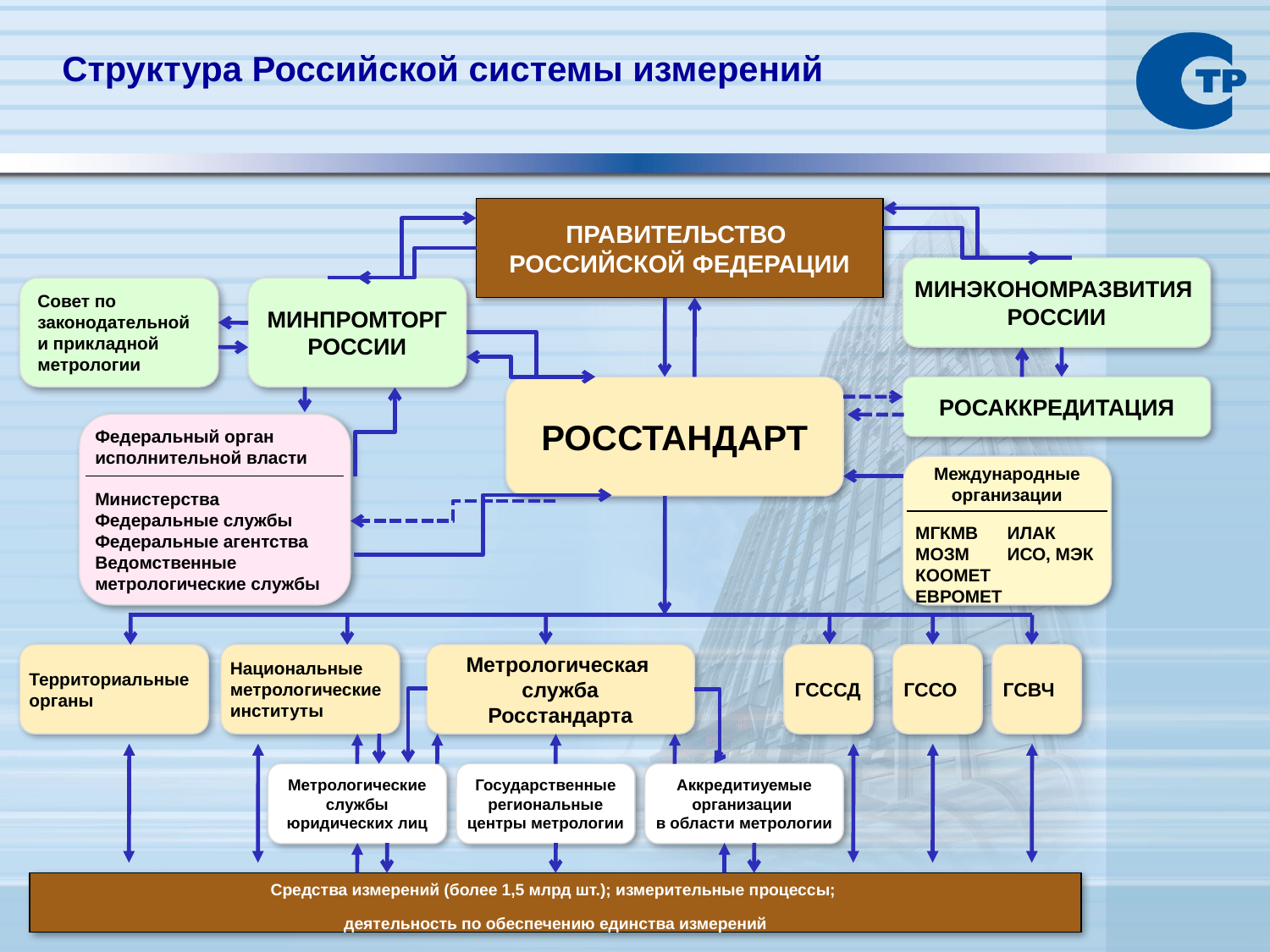

Структура Российской системы измерений
ПРАВИТЕЛЬСТВО
РОССИЙСКОЙ ФЕДЕРАЦИИ
МИНЭКОНОМРАЗВИТИЯ
РОССИИ
Совет по законодательной
и прикладной метрологии
МИНПРОМТОРГ РОССИИ
РОССТАНДАРТ
РОСАККРЕДИТАЦИЯ
Федеральный орган исполнительной власти

Министерства
Федеральные службы
Федеральные агентства
Ведомственные метрологические службы

Международные организации

МГКМВ
МОЗМ
КООМЕТ
ЕВРОМЕТ
ИЛАК
ИСО, МЭК
Территориальные органы
Национальные метрологические институты
Метрологическая
служба
Росстандарта
ГСССД
ГССО
ГСВЧ
Метрологические службы юридических лиц
Государственные региональные центры метрологии
Аккредитиуемые организации
в области метрологии
Средства измерений (более 1,5 млрд шт.); измерительные процессы;
деятельность по обеспечению единства измерений